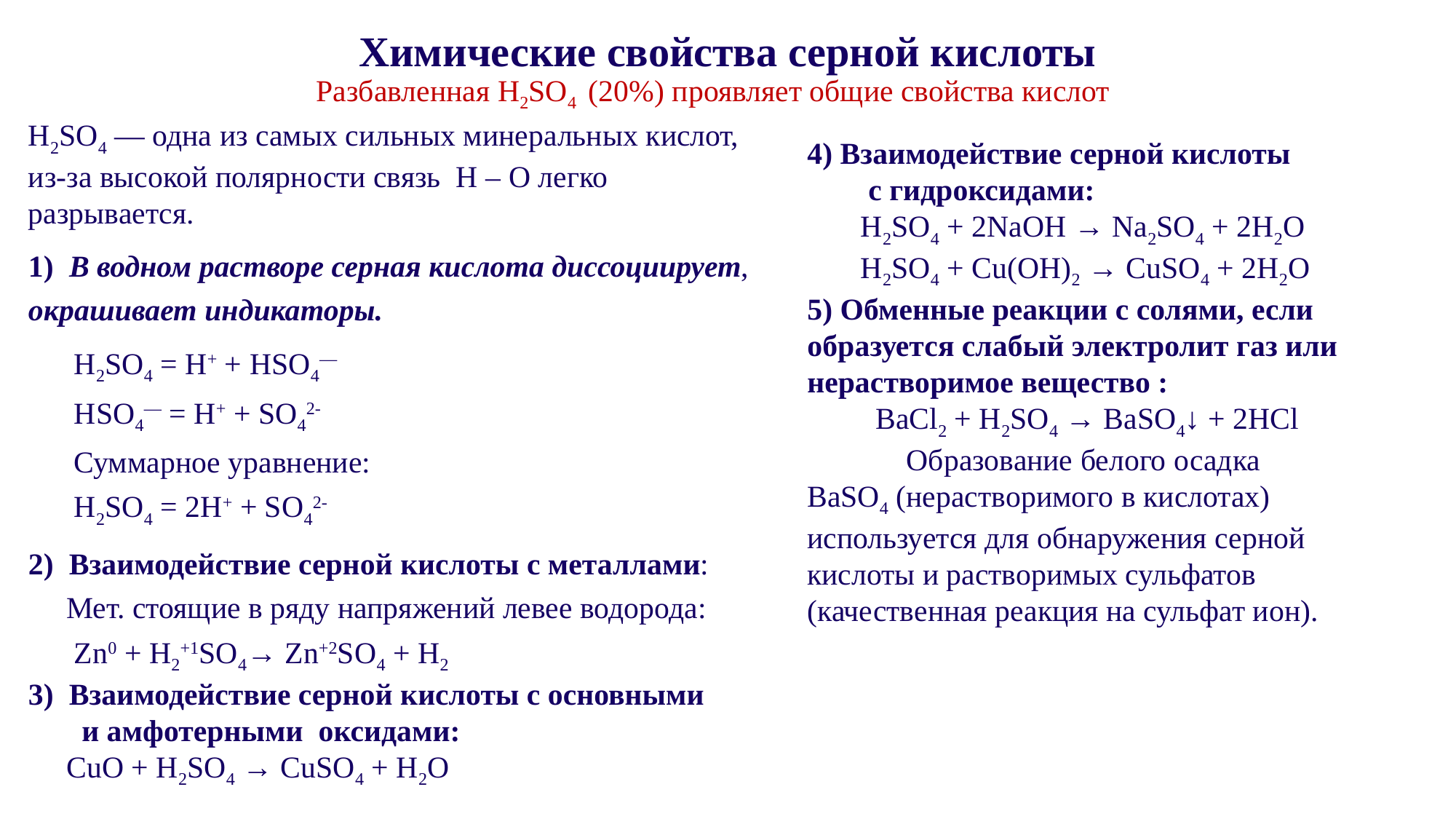

# Химические свойства серной кислоты
Разбавленная H2SO4  (20%) проявляет общие свойства кислот
H2SO4 — одна из самых сильных минеральных кислот,
из-за высокой полярности связь  Н – О легко разрывается.
1)  В водном растворе серная кислота диссоциирует, окрашивает индикаторы.
      H2SO4 = H+ + HSO4—
      HSO4— = H+ + SO42-
      Суммарное уравнение:
      H2SO4 = 2H+ + SO42-
2)  Взаимодействие серной кислоты с металлами:
     Мет. стоящие в ряду напряжений левее водорода:
      Zn0 + H2+1SO4→ Zn+2SO4 + H2
3)  Взаимодействие серной кислоты с основными
       и амфотерными  оксидами:
     CuO + H2SO4 → CuSO4 + H2O
4) Взаимодействие серной кислоты
        с гидроксидами:
       H2SO4 + 2NaOH → Na2SO4 + 2H2O
       H2SO4 + Cu(OH)2 → CuSO4 + 2H2O 5) Обменные реакции с солями, если образуется слабый электролит газ или нерастворимое вещество :
         BaCl2 + H2SO4 → BaSO4↓ + 2HCl
             Образование белого осадка BaSO4 (нерастворимого в кислотах) используется для обнаружения серной кислоты и растворимых сульфатов (качественная реакция на сульфат ион).